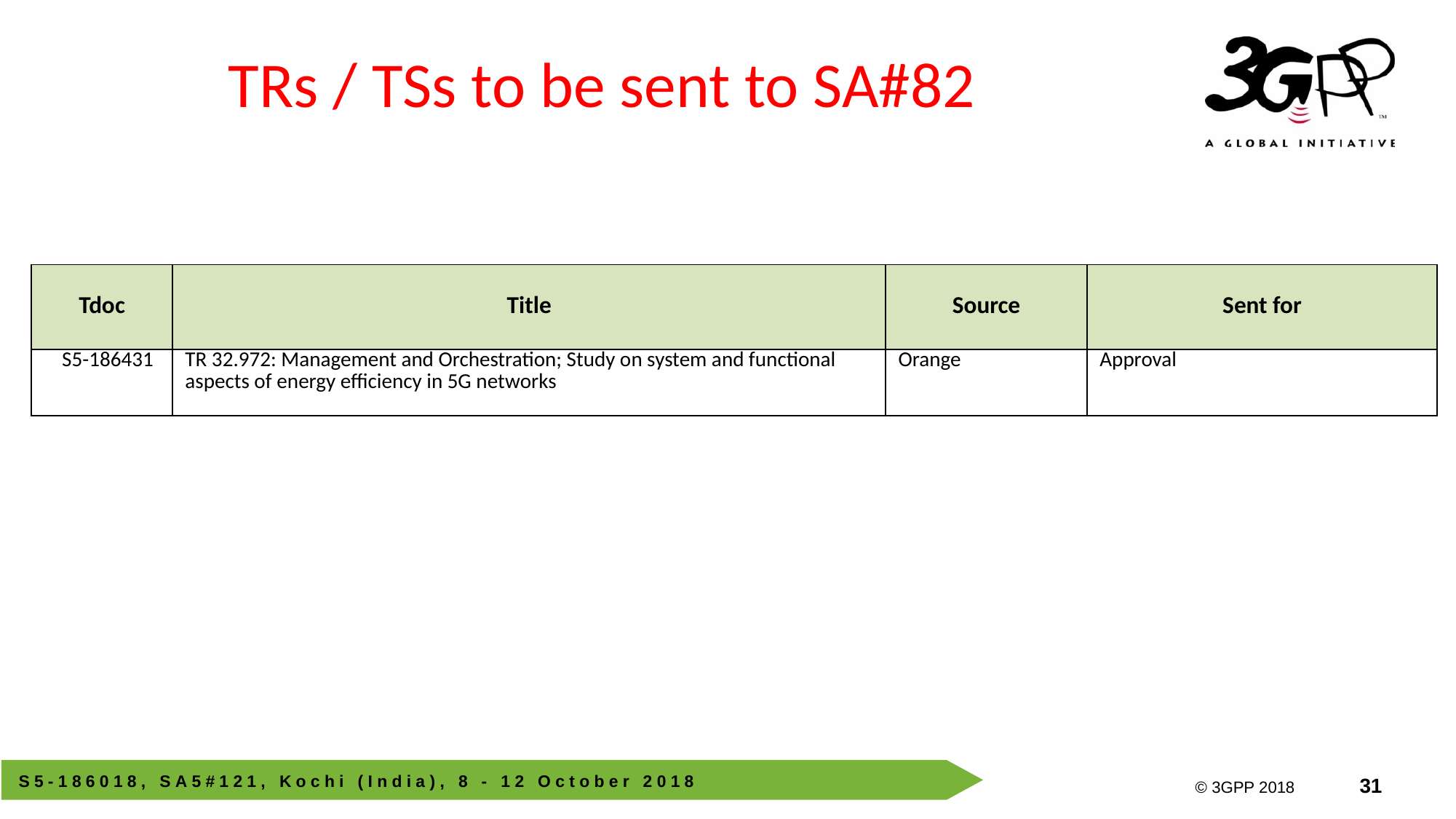

# TRs / TSs to be sent to SA#82
| Tdoc | Title | Source | Sent for |
| --- | --- | --- | --- |
| S5-186431 | TR 32.972: Management and Orchestration; Study on system and functional aspects of energy efficiency in 5G networks | Orange | Approval |